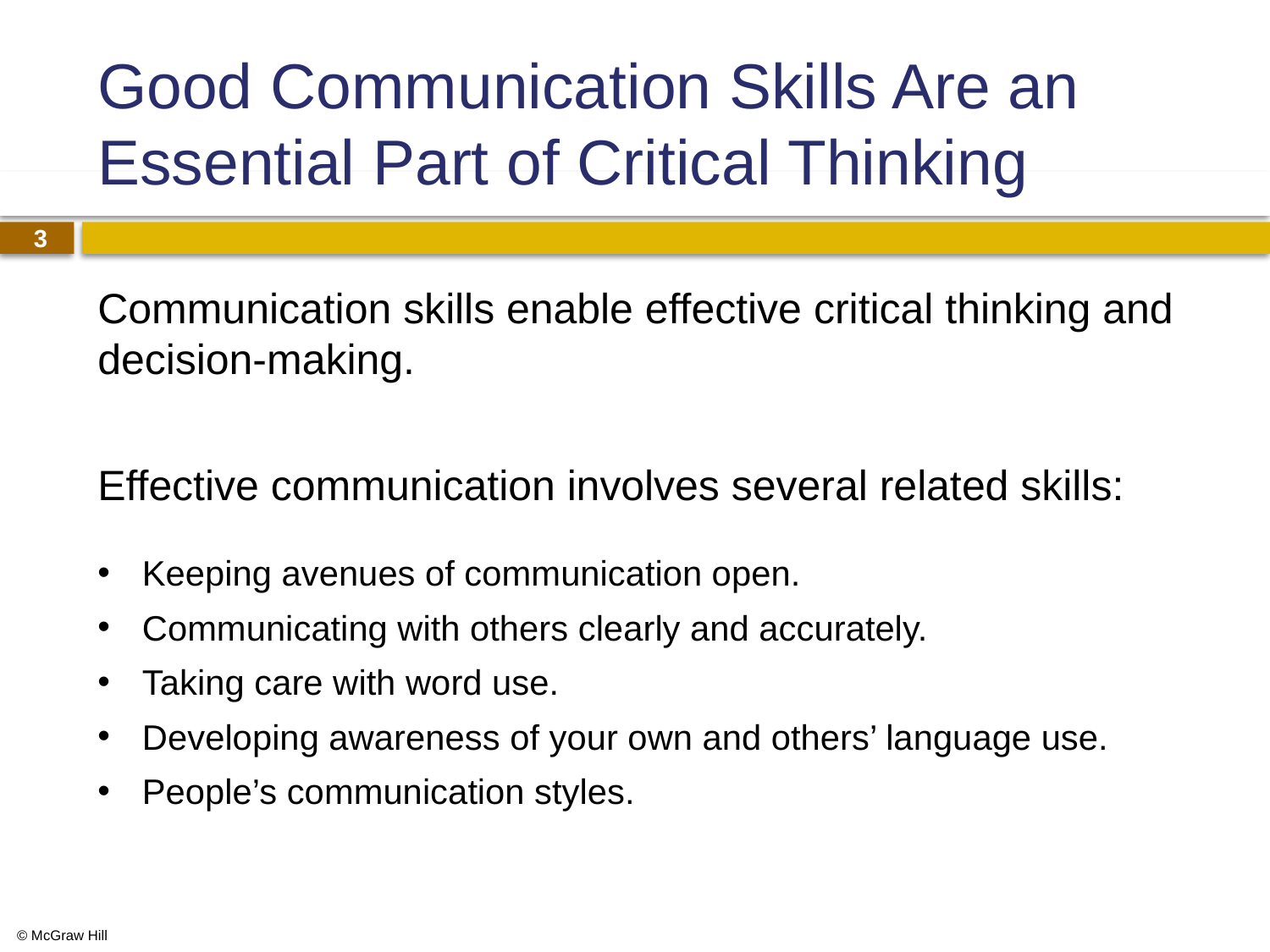

# Good Communication Skills Are an Essential Part of Critical Thinking
Communication skills enable effective critical thinking and decision-making.

Effective communication involves several related skills:

Keeping avenues of communication open.
Communicating with others clearly and accurately.
Taking care with word use.
Developing awareness of your own and others’ language use.
People’s communication styles.